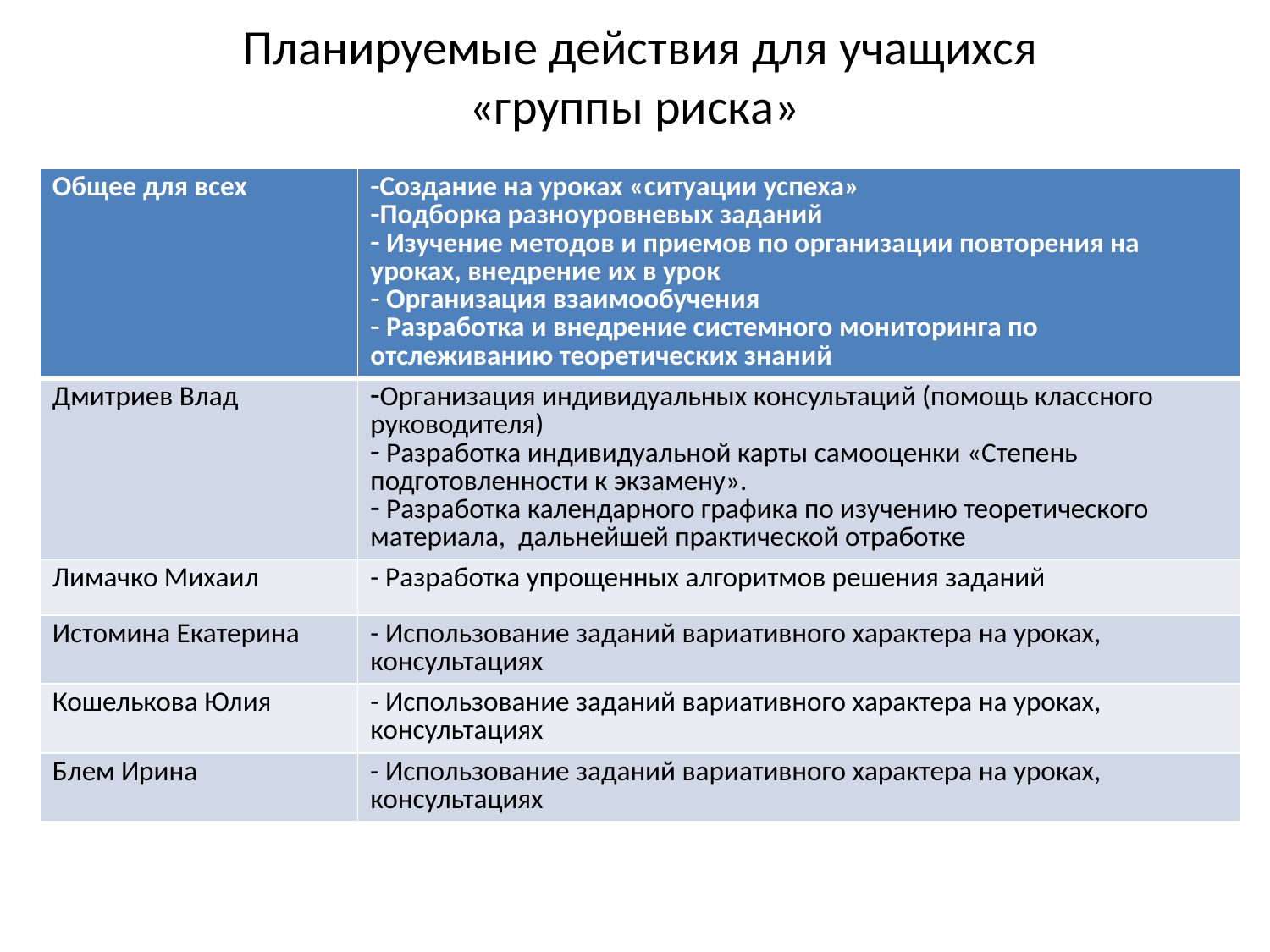

# Планируемые действия для учащихся «группы риска»
| Общее для всех | Создание на уроках «ситуации успеха» Подборка разноуровневых заданий Изучение методов и приемов по организации повторения на уроках, внедрение их в урок Организация взаимообучения Разработка и внедрение системного мониторинга по отслеживанию теоретических знаний |
| --- | --- |
| Дмитриев Влад | Организация индивидуальных консультаций (помощь классного руководителя) Разработка индивидуальной карты самооценки «Степень подготовленности к экзамену». Разработка календарного графика по изучению теоретического материала, дальнейшей практической отработке |
| Лимачко Михаил | - Разработка упрощенных алгоритмов решения заданий |
| Истомина Екатерина | - Использование заданий вариативного характера на уроках, консультациях |
| Кошелькова Юлия | - Использование заданий вариативного характера на уроках, консультациях |
| Блем Ирина | - Использование заданий вариативного характера на уроках, консультациях |